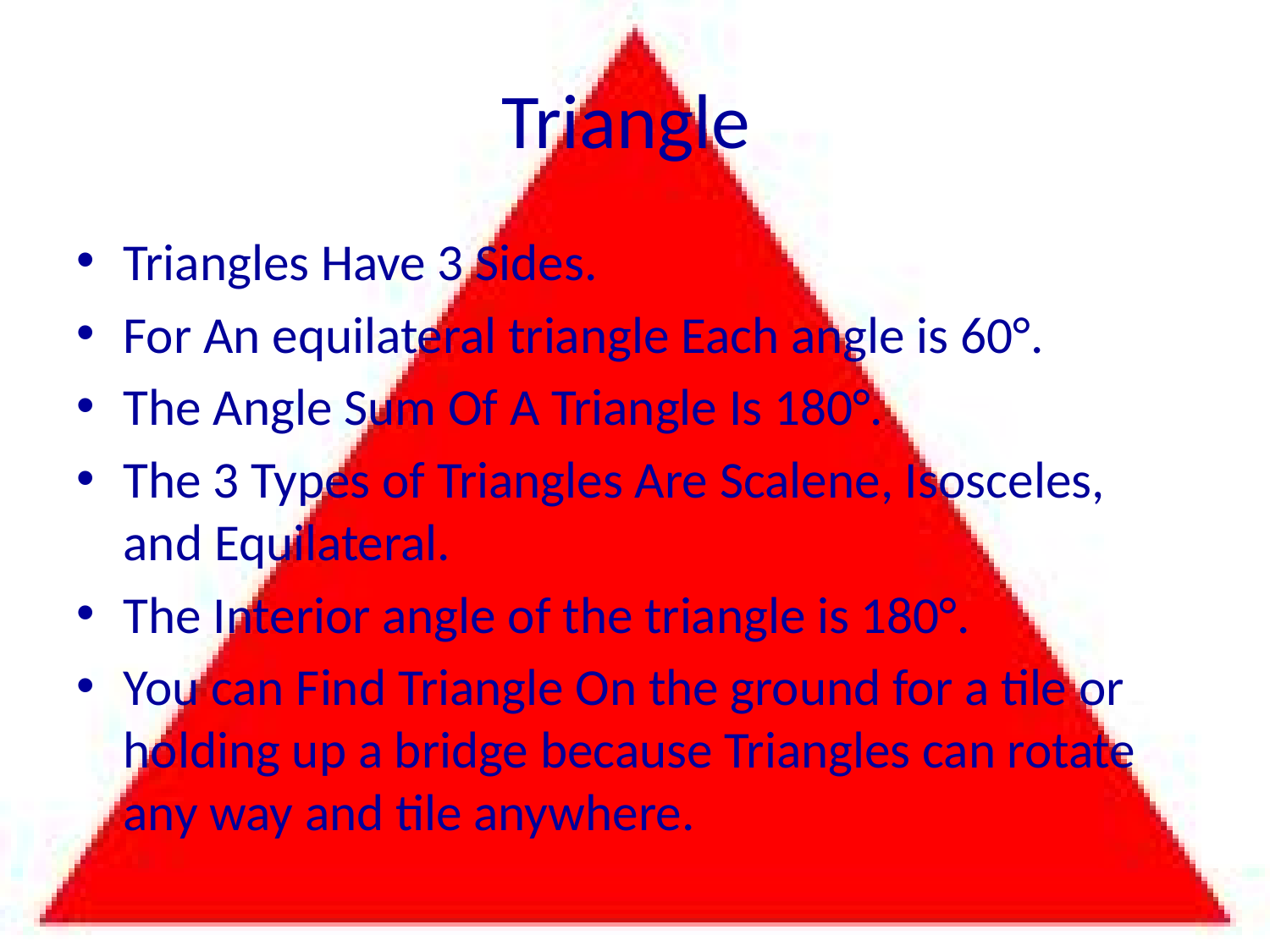

# Triangle
Triangles Have 3 Sides.
For An equilateral triangle Each angle is 60°.
The Angle Sum Of A Triangle Is 180°.
The 3 Types of Triangles Are Scalene, Isosceles, and Equilateral.
The Interior angle of the triangle is 180°.
You can Find Triangle On the ground for a tile or holding up a bridge because Triangles can rotate any way and tile anywhere.